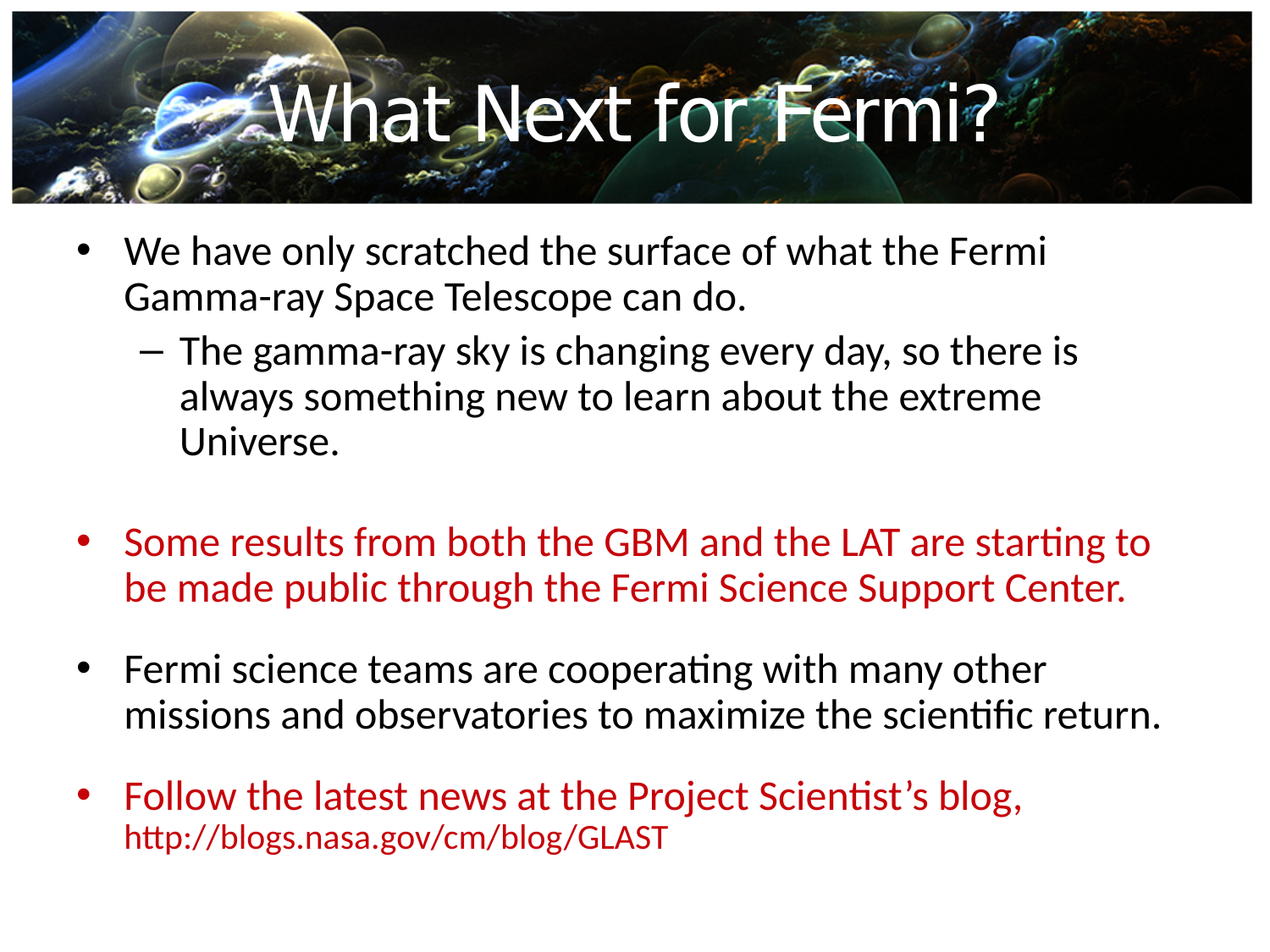

# What Next for Fermi?
We have only scratched the surface of what the Fermi Gamma-ray Space Telescope can do.
The gamma-ray sky is changing every day, so there is always something new to learn about the extreme Universe.

Some results from both the GBM and the LAT are starting to be made public through the Fermi Science Support Center.

Fermi science teams are cooperating with many other missions and observatories to maximize the scientific return.

Follow the latest news at the Project Scientist’s blog, http://blogs.nasa.gov/cm/blog/GLAST